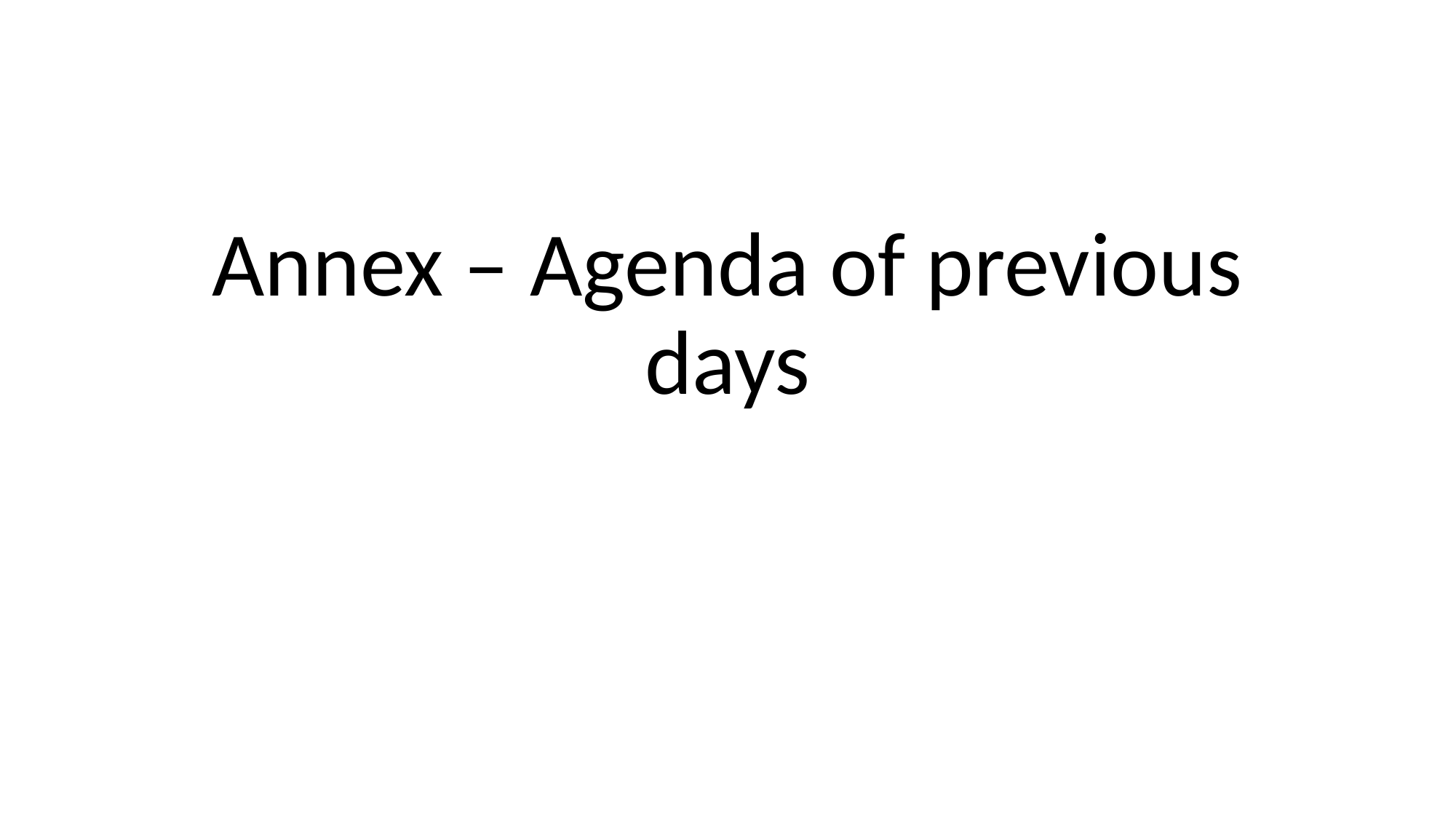

# Annex – Agenda of previous days